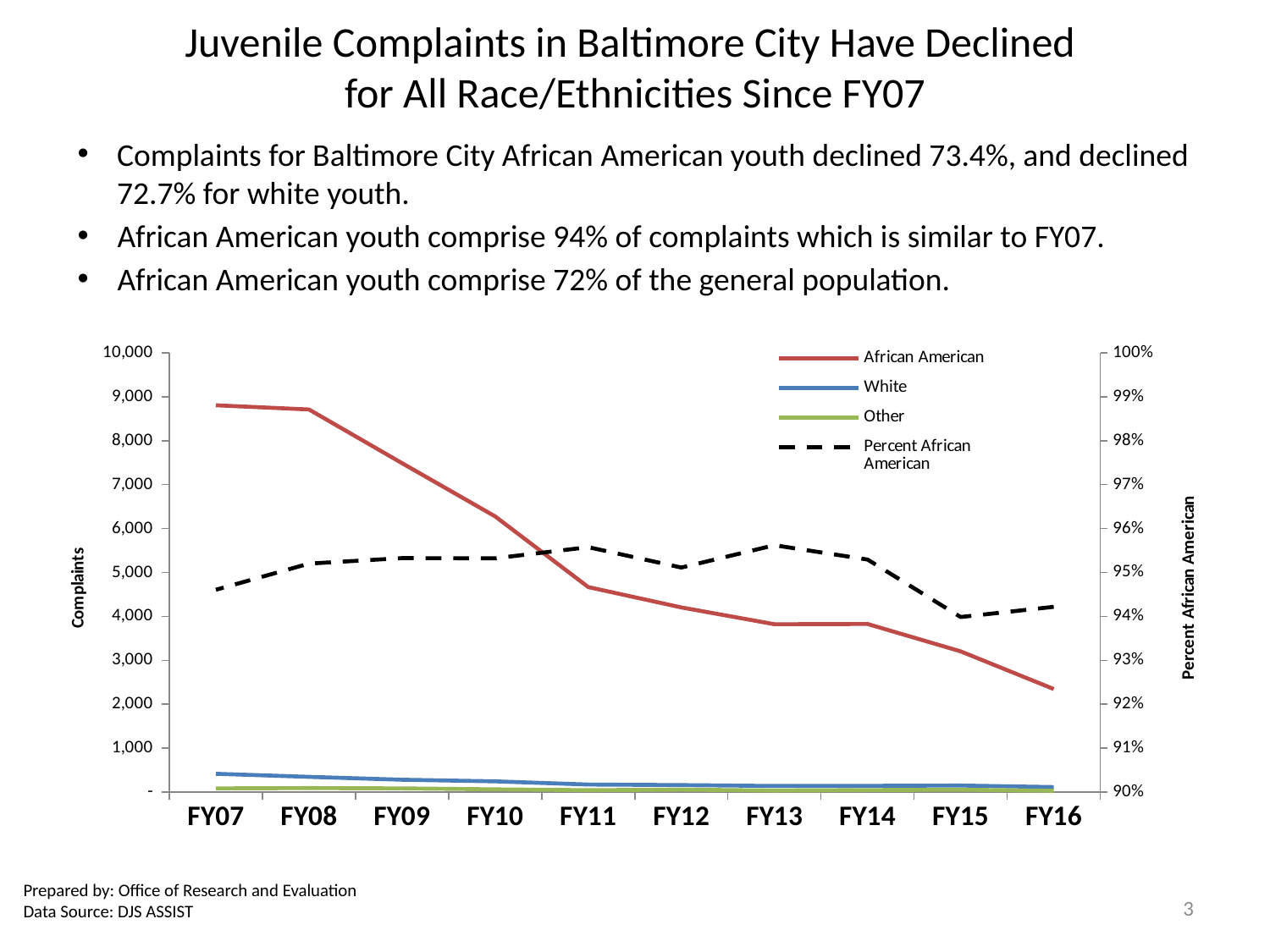

# Juvenile Complaints in Baltimore City Have Declined for All Race/Ethnicities Since FY07
Complaints for Baltimore City African American youth declined 73.4%, and declined 72.7% for white youth.
African American youth comprise 94% of complaints which is similar to FY07.
African American youth comprise 72% of the general population.

### Chart

| Category | African American | White | Other | Percent African American |
|---|---|---|---|---|
| FY16 | 2346.0 | 114.0 | 30.0 | 0.9421686746987952 |
| FY15 | 3203.0 | 150.0 | 55.0 | 0.9398474178403756 |
| FY14 | 3827.0 | 143.0 | 46.0 | 0.9529382470119522 |
| FY13 | 3821.0 | 139.0 | 36.0 | 0.9562062062062062 |
| FY12 | 4203.0 | 160.0 | 56.0 | 0.9511201629327902 |
| FY11 | 4666.0 | 172.0 | 44.0 | 0.9557558377714052 |
| FY10 | 6276.0 | 245.0 | 63.0 | 0.9532199270959902 |
| FY09 | 7487.0 | 282.0 | 85.0 | 0.9532722179781004 |
| FY08 | 8710.0 | 348.0 | 91.0 | 0.9520166138375779 |
| FY07 | 8805.0 | 417.0 | 85.0 | 0.9460621037928441 |
Prepared by: Office of Research and Evaluation
Data Source: DJS ASSIST
3